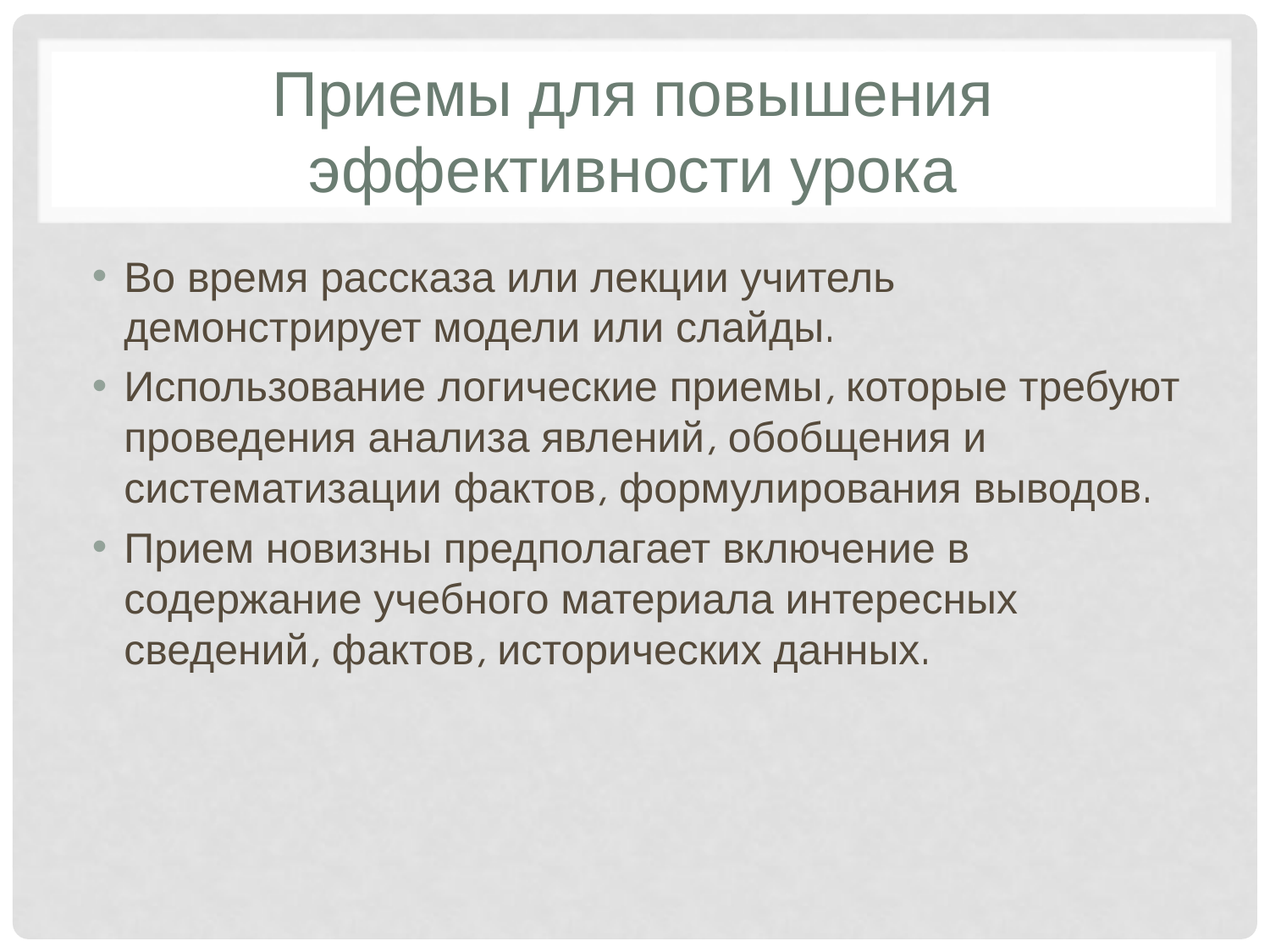

# Приемы для повышения эффективности урока
Во время рассказа или лекции учитель демонстрирует модели или слайды.
Использование логические приемы, которые требуют проведения анализа явлений, обобщения и систематизации фактов, формулирования выводов.
Прием новизны предполагает включение в содержание учебного материала интересных сведений, фактов, исторических данных.